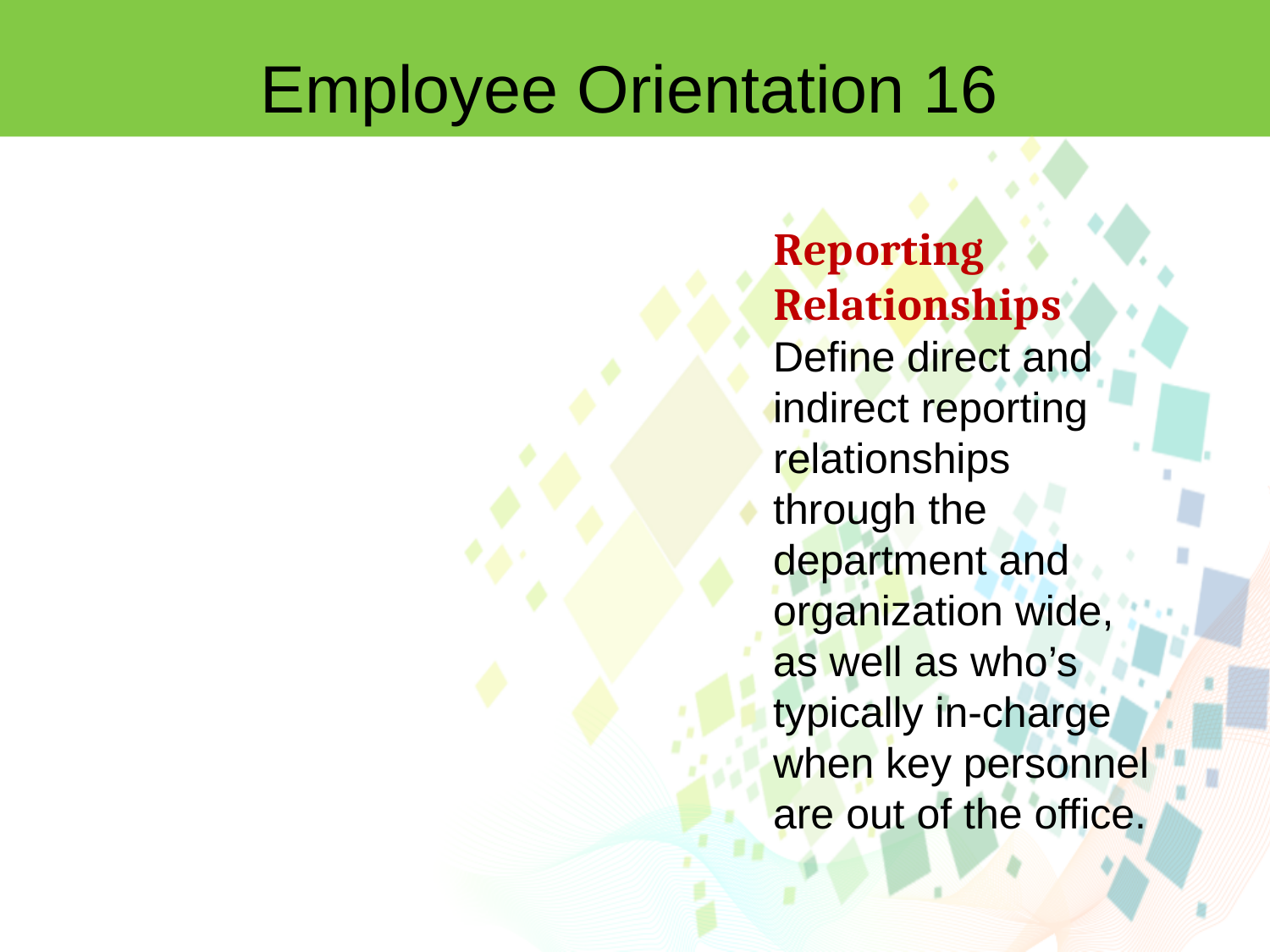

Employee Orientation 16
Reporting Relationships
Define direct and indirect reporting relationships through the department and organization wide, as well as who’s typically in-charge when key personnel are out of the office.